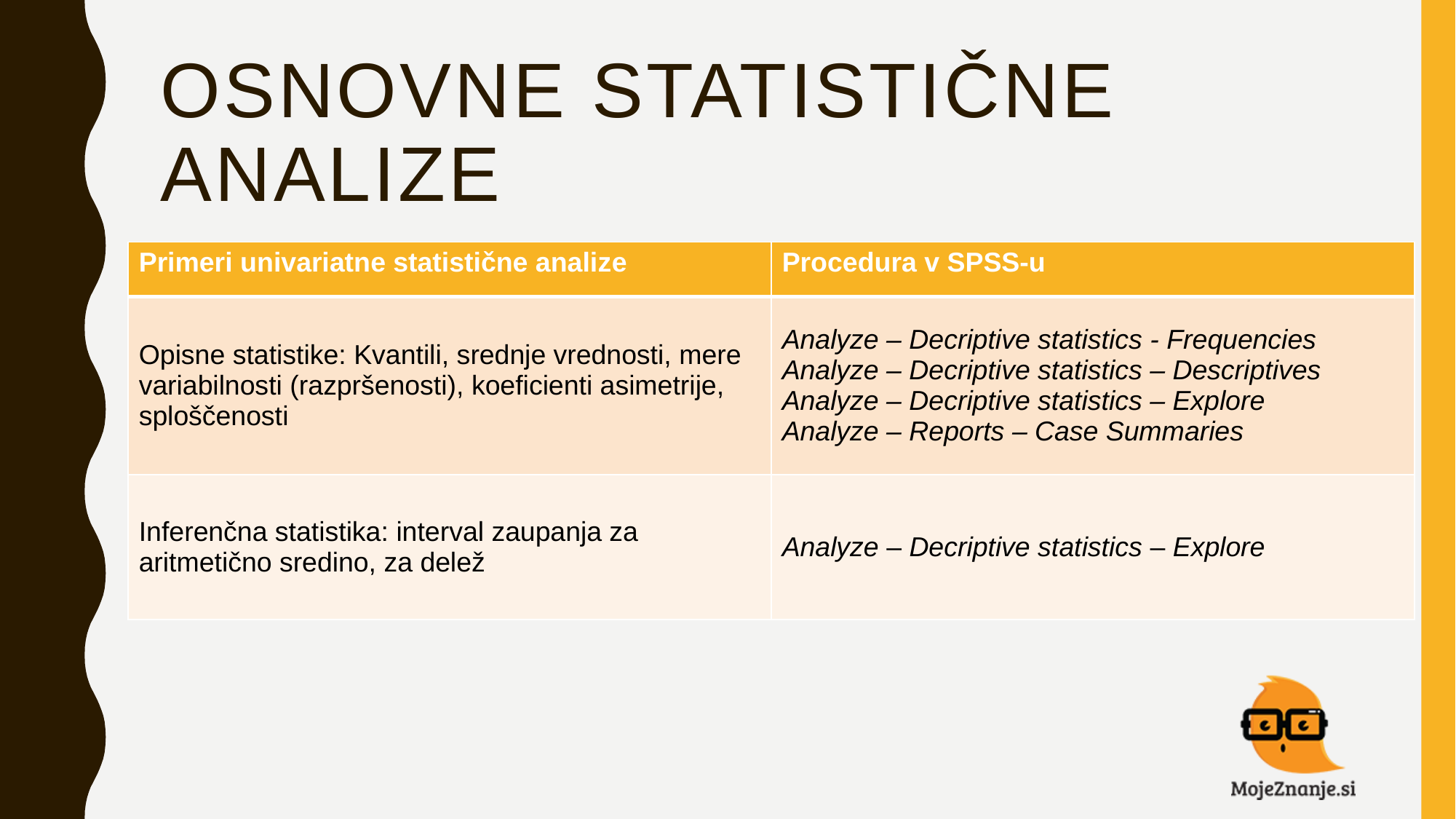

# Osnovne statistične analize
| Primeri univariatne statistične analize | Procedura v SPSS-u |
| --- | --- |
| Opisne statistike: Kvantili, srednje vrednosti, mere variabilnosti (razpršenosti), koeficienti asimetrije, sploščenosti | Analyze – Decriptive statistics - Frequencies Analyze – Decriptive statistics – Descriptives Analyze – Decriptive statistics – Explore Analyze – Reports – Case Summaries |
| Inferenčna statistika: interval zaupanja za aritmetično sredino, za delež | Analyze – Decriptive statistics – Explore |